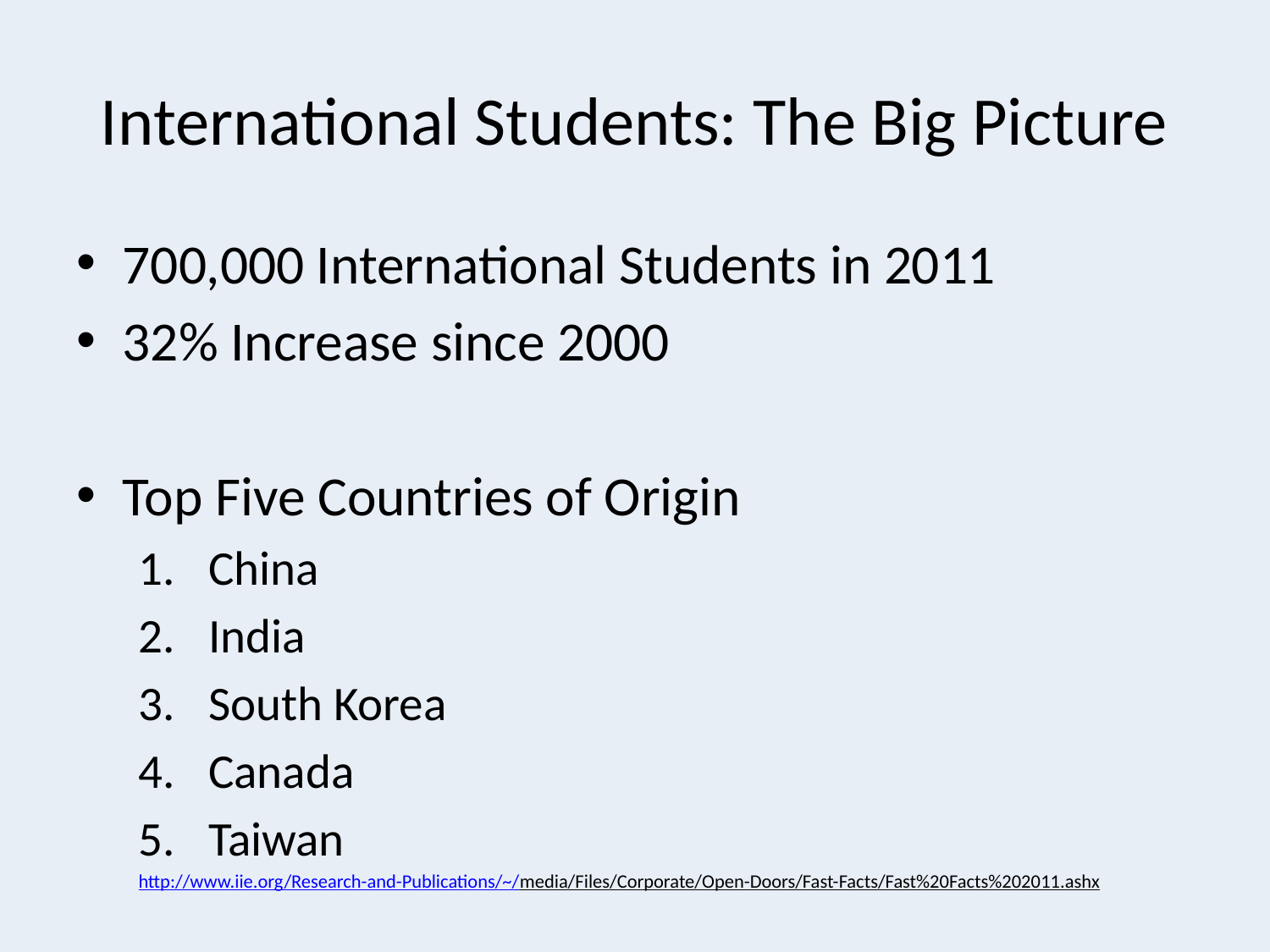

# International Students: The Big Picture
700,000 International Students in 2011
32% Increase since 2000

Top Five Countries of Origin
China
India
South Korea
Canada
Taiwan
http://www.iie.org/Research-and-Publications/~/media/Files/Corporate/Open-Doors/Fast-Facts/Fast%20Facts%202011.ashx